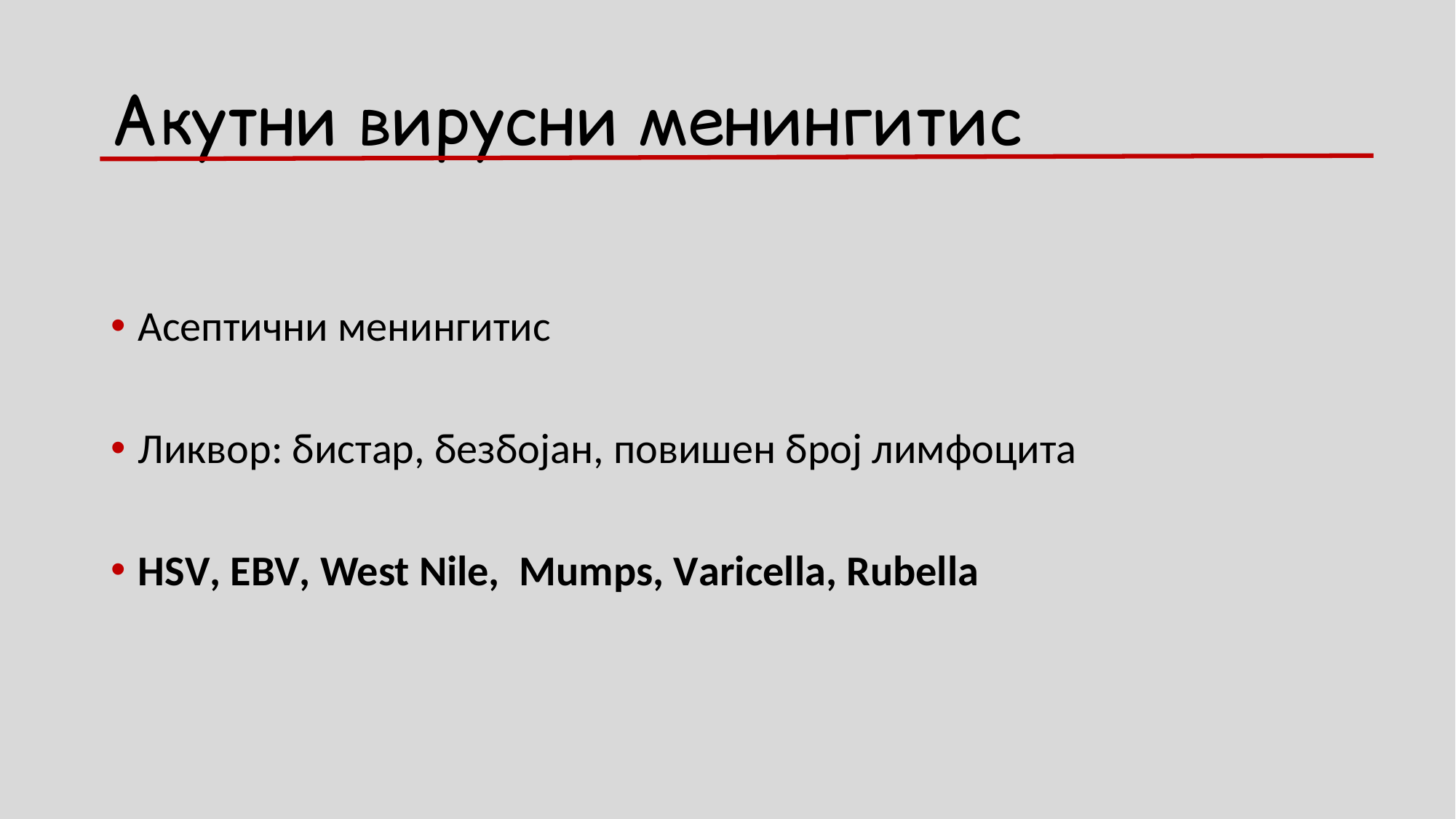

# Акутни вирусни менингитис
Асептични менингитис

Ликвор: бистар, безбојан, повишен број лимфоцита

HSV, EBV, West Nile,  Мumps, Varicella, Rubella